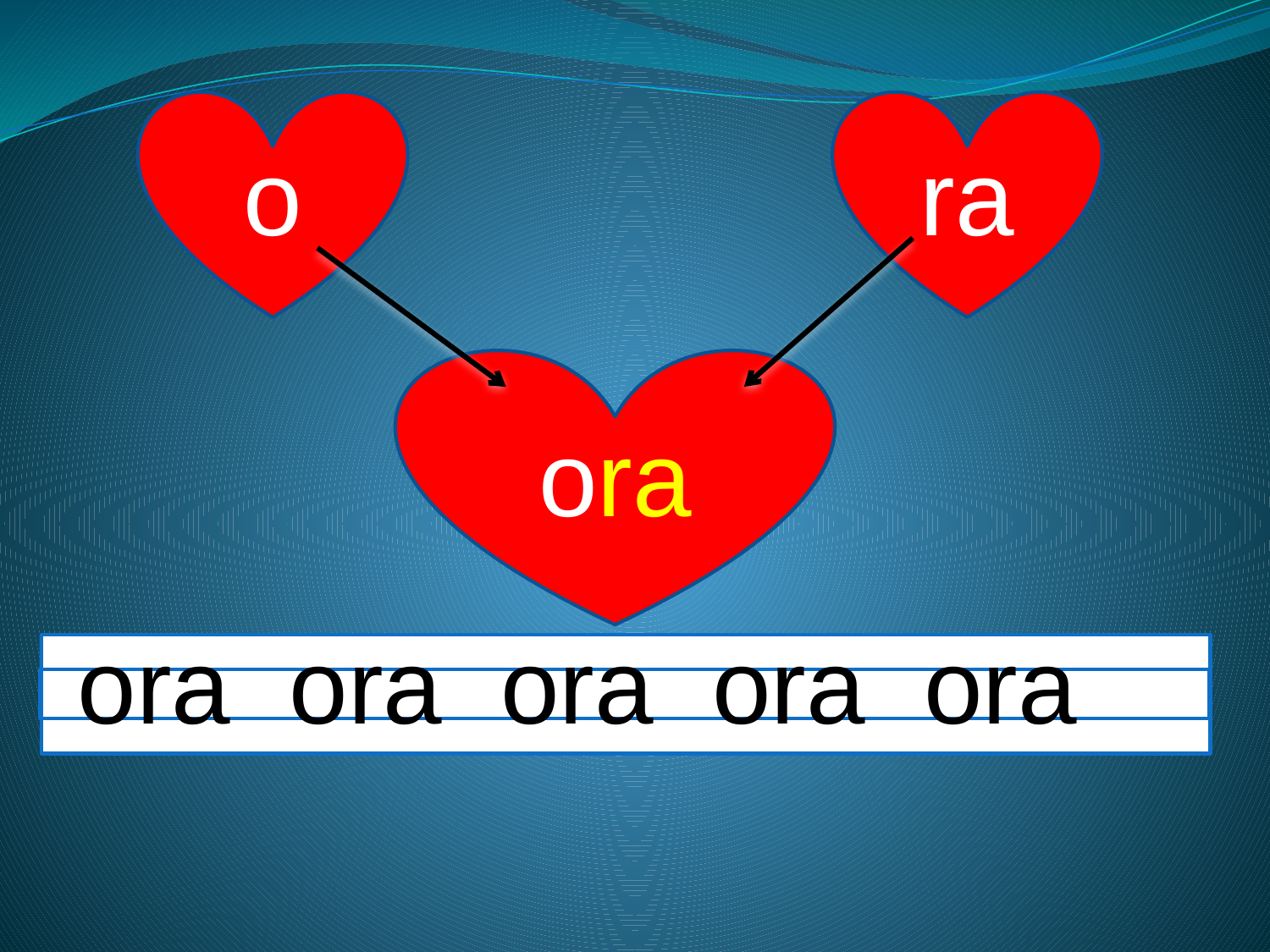

o
ra

ora

  ora  ora  ora  ora  ora